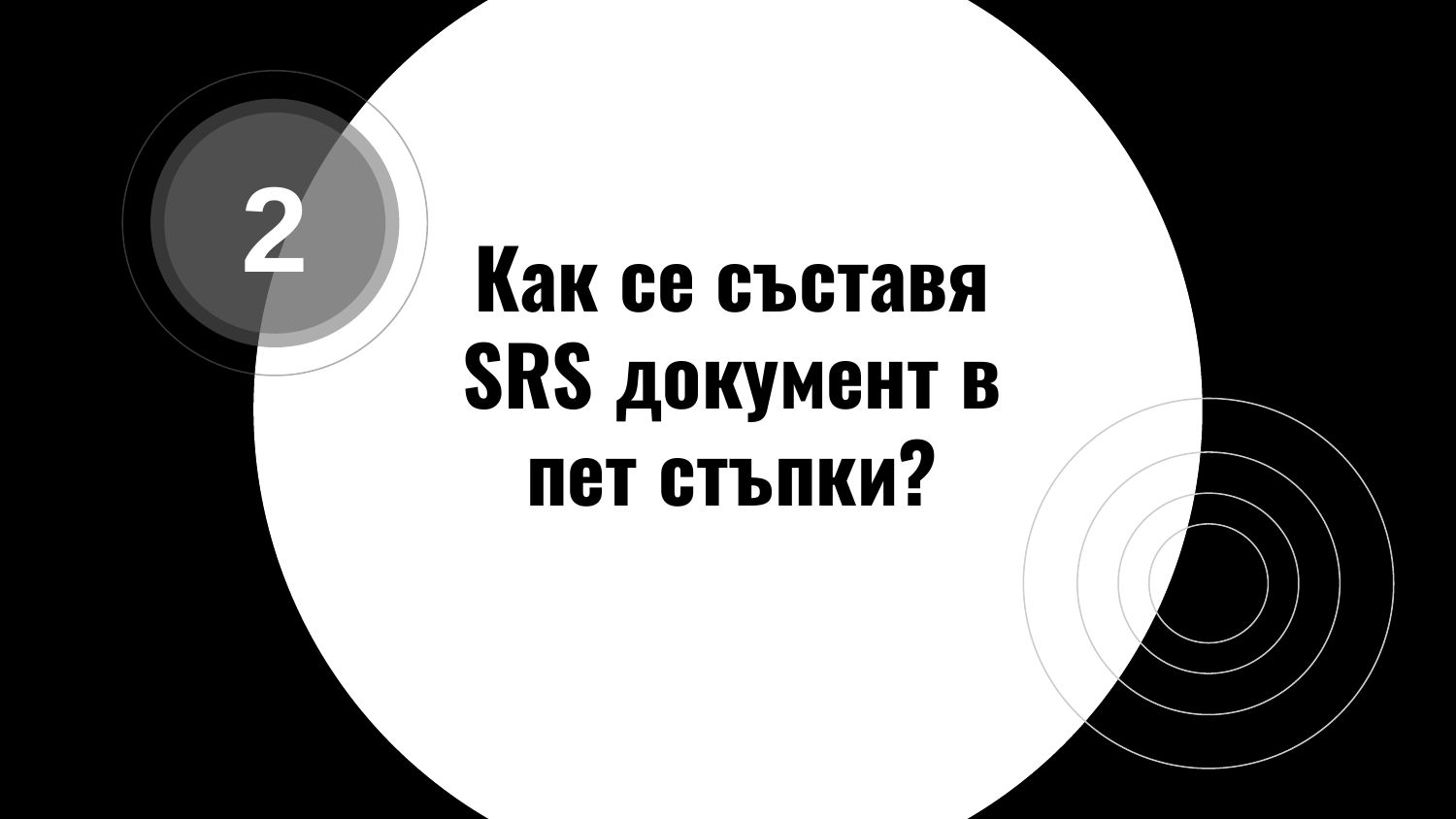

2
# Как се съставя
SRS документ в пет стъпки?